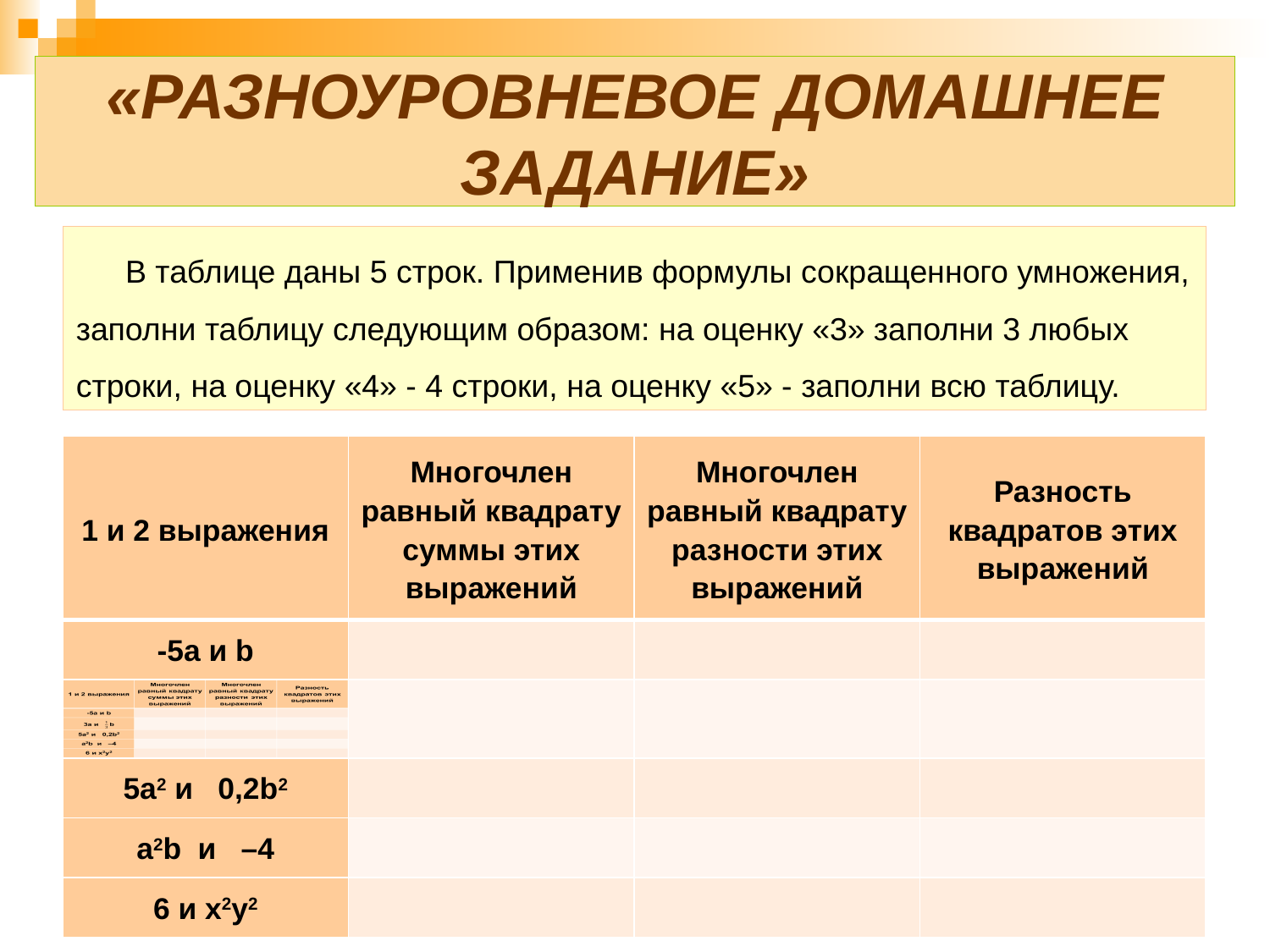

«РАЗНОУРОВНЕВОЕ ДОМАШНЕЕ ЗАДАНИЕ»
В таблице даны 5 строк. Применив формулы сокращенного умножения, заполни таблицу следующим образом: на оценку «3» заполни 3 любых строки, на оценку «4» - 4 строки, на оценку «5» - заполни всю таблицу.
| 1 и 2 выражения | Многочлен равный квадрату суммы этих выражений | Многочлен равный квадрату разности этих выражений | Разность квадратов этих выражений |
| --- | --- | --- | --- |
| -5а и b |  |  |  |
|  |  |  |  |
| 5а2 и 0,2b2 |  |  |  |
| a2b и –4 |  |  |  |
| 6 и х2у2 |  |  |  |